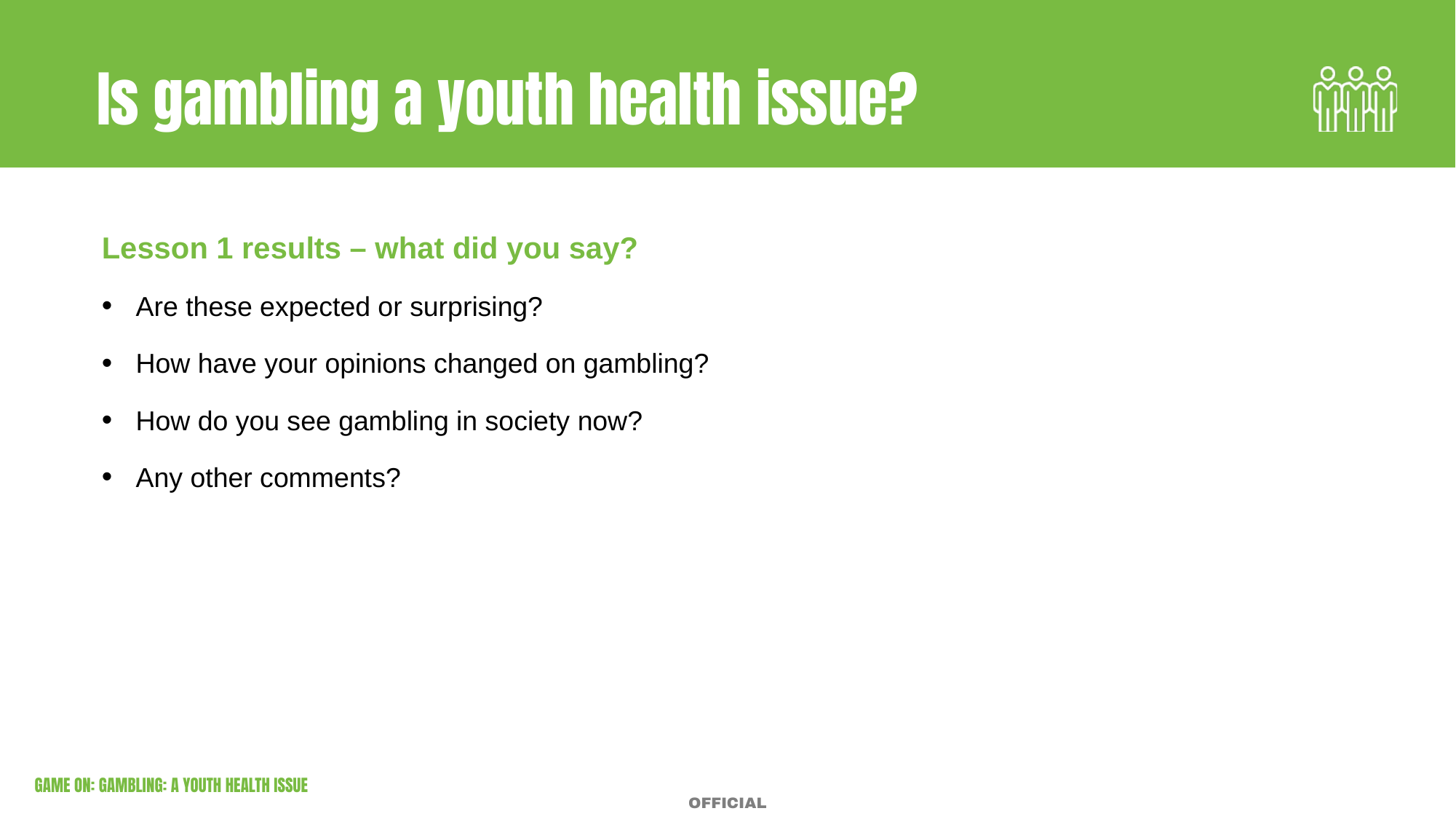

Is gambling a youth health issue?
Lesson 1 results – what did you say?
Are these expected or surprising?
How have your opinions changed on gambling?
How do you see gambling in society now?
Any other comments?